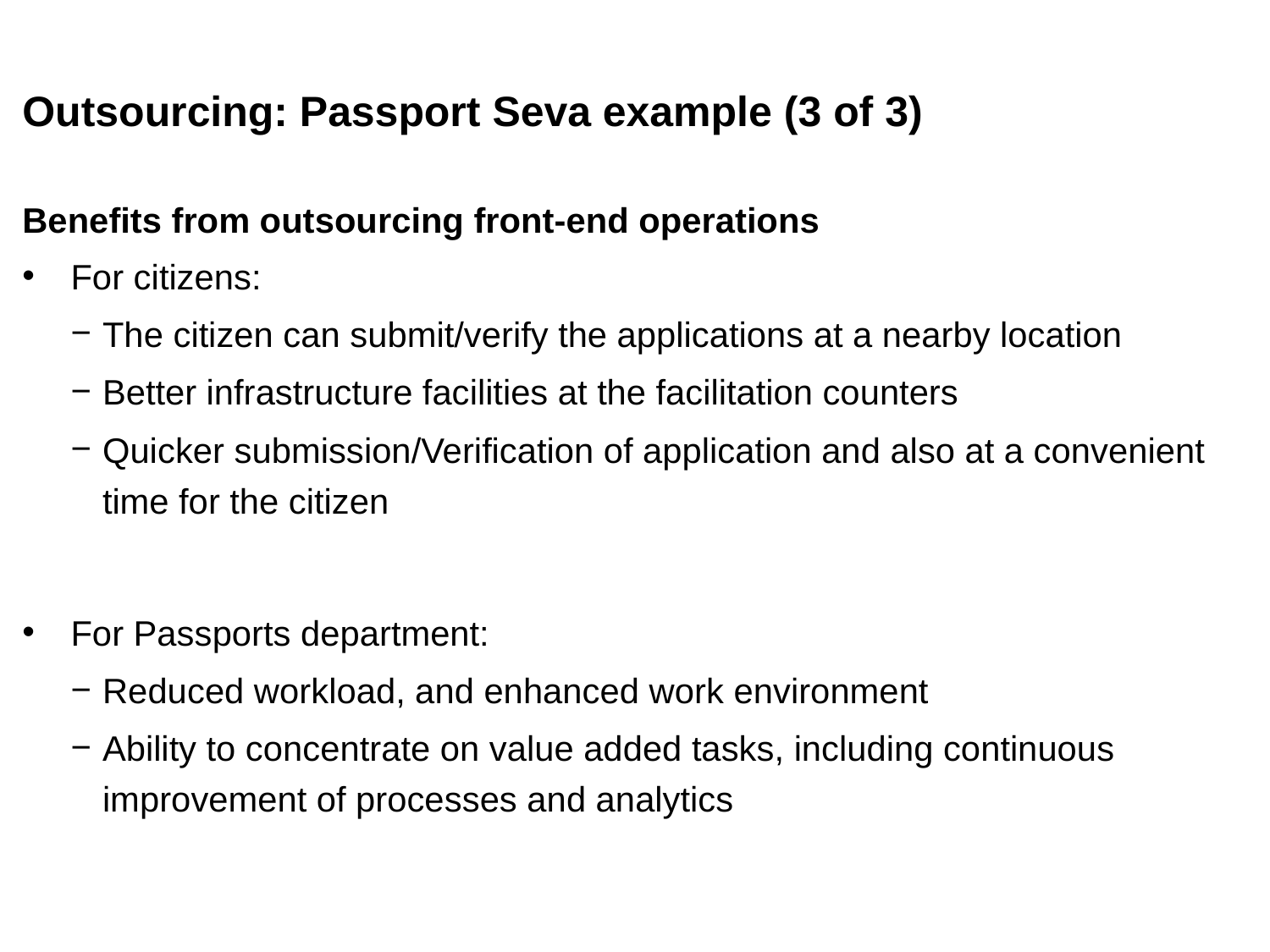

# Outsourcing: Passport Seva example (3 of 3)
Benefits from outsourcing front-end operations
For citizens:
The citizen can submit/verify the applications at a nearby location
Better infrastructure facilities at the facilitation counters
Quicker submission/Verification of application and also at a convenient time for the citizen

For Passports department:
Reduced workload, and enhanced work environment
Ability to concentrate on value added tasks, including continuous improvement of processes and analytics